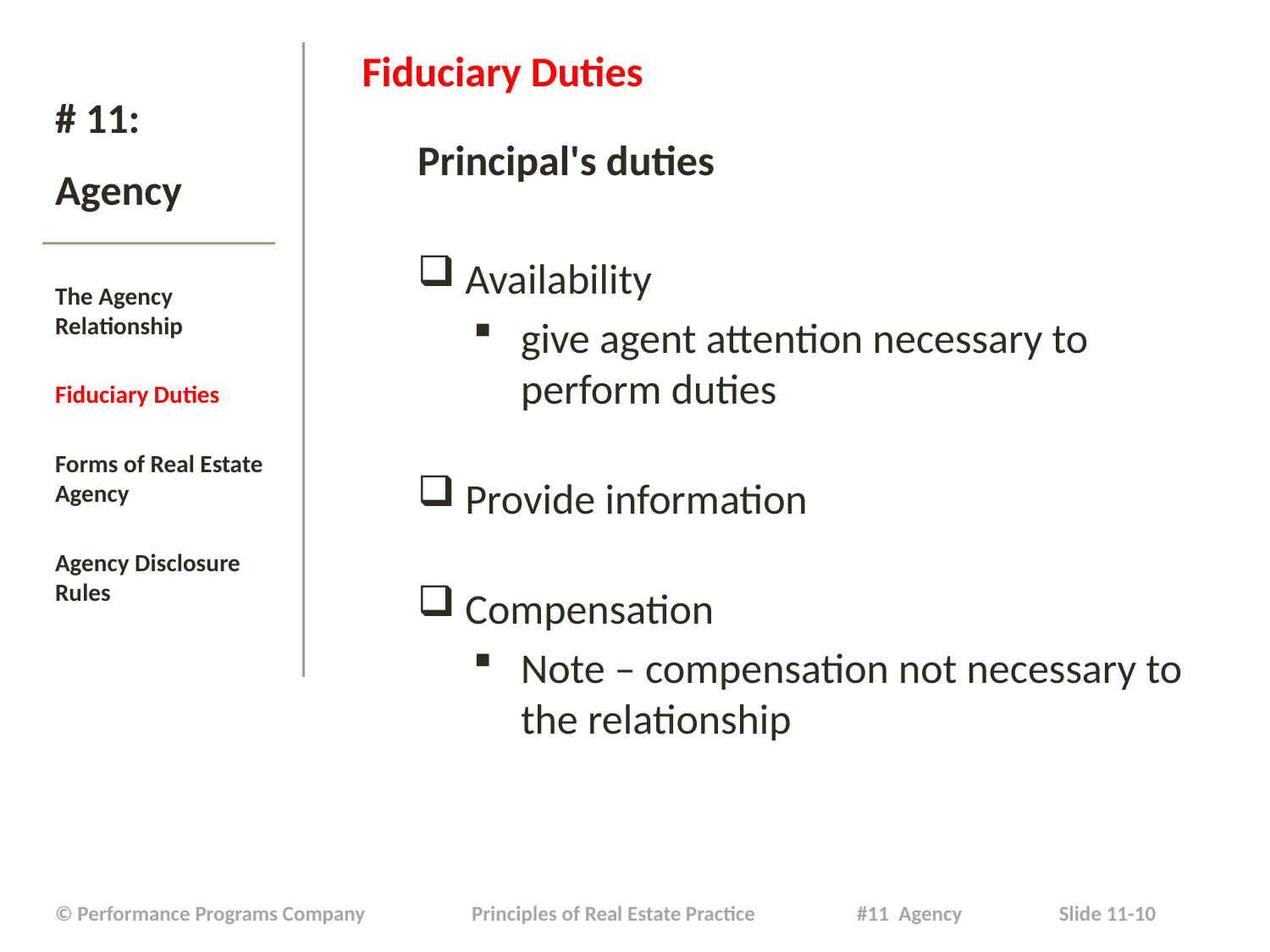

Fiduciary Duties

Principal's duties

Availability
give agent attention necessary to perform duties
Provide information
Compensation
Note – compensation not necessary to the relationship

# # 11: Agency

The Agency Relationship

Fiduciary Duties

Forms of Real Estate Agency

Agency Disclosure Rules

| © Performance Programs Company Principles of Real Estate Practice #11 Agency Slide 11-10 |
| --- |